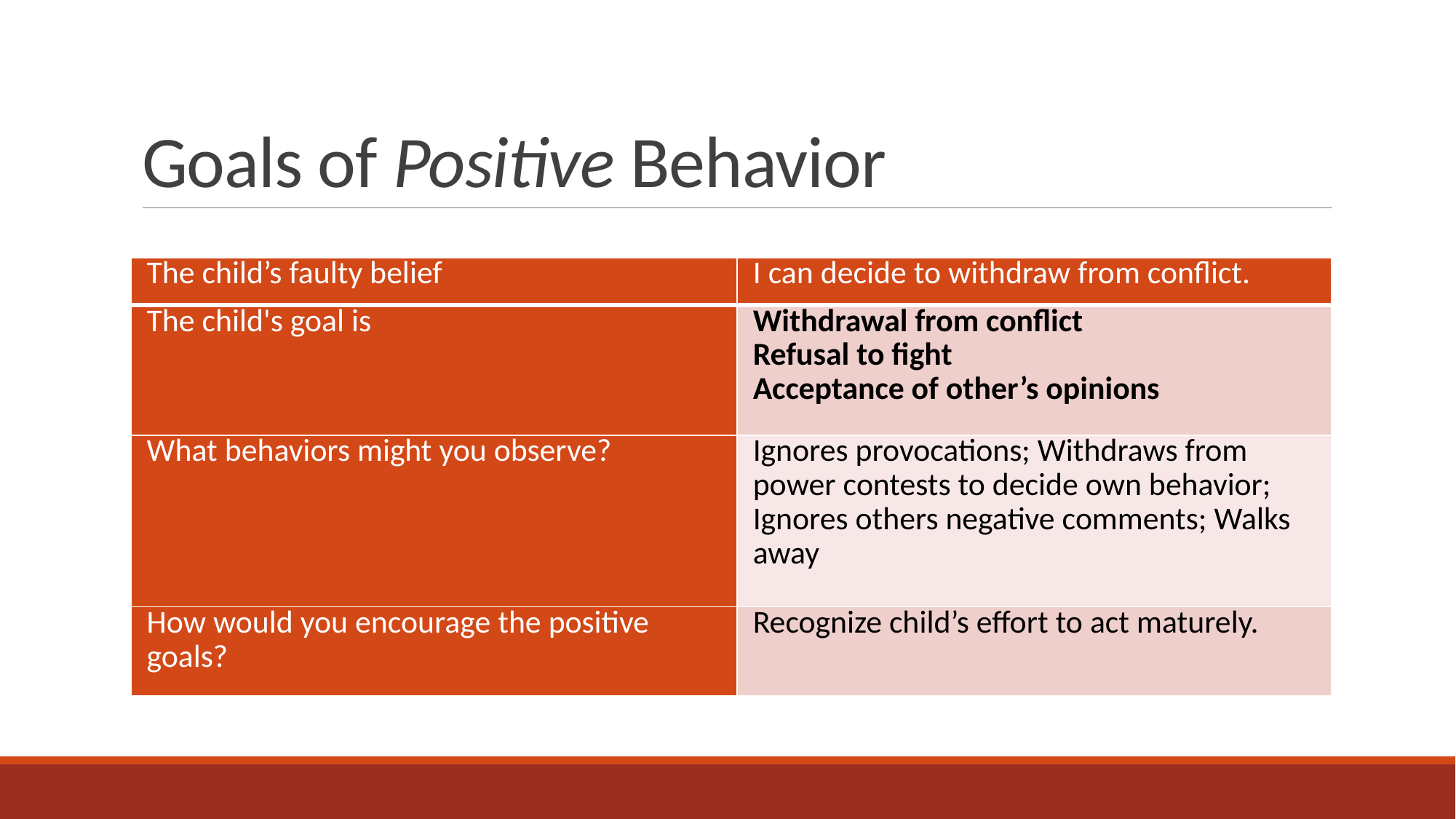

# Goals of Positive Behavior
| The child’s faulty belief | I can decide to withdraw from conflict. |
| --- | --- |
| The child's goal is | Withdrawal from conflict Refusal to fight Acceptance of other’s opinions |
| What behaviors might you observe? | Ignores provocations; Withdraws from power contests to decide own behavior; Ignores others negative comments; Walks away |
| How would you encourage the positive goals? | Recognize child’s effort to act maturely. |